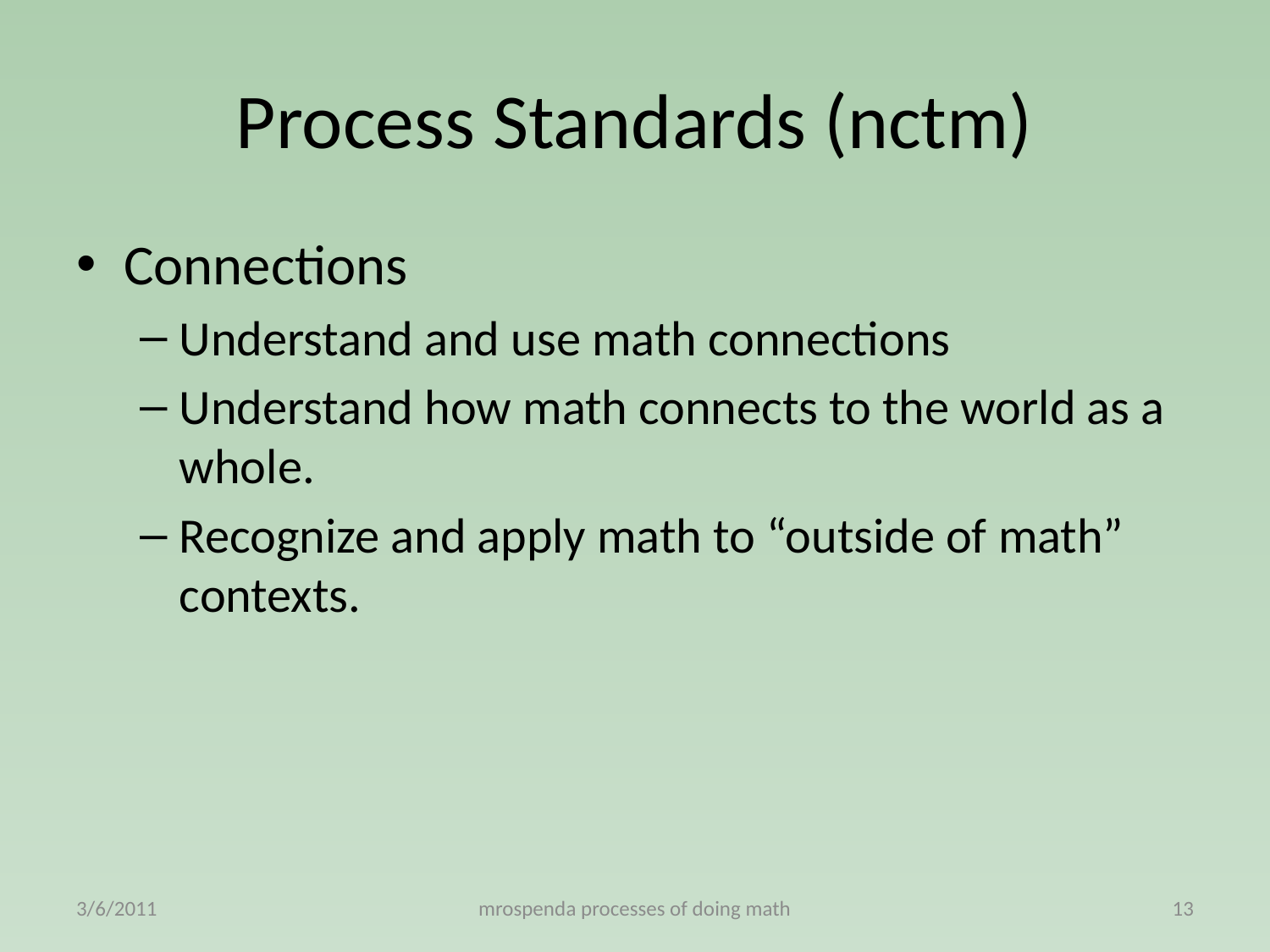

# Process Standards (nctm)
Connections
Understand and use math connections
Understand how math connects to the world as a whole.
Recognize and apply math to “outside of math” contexts.
3/6/2011
mrospenda processes of doing math
13